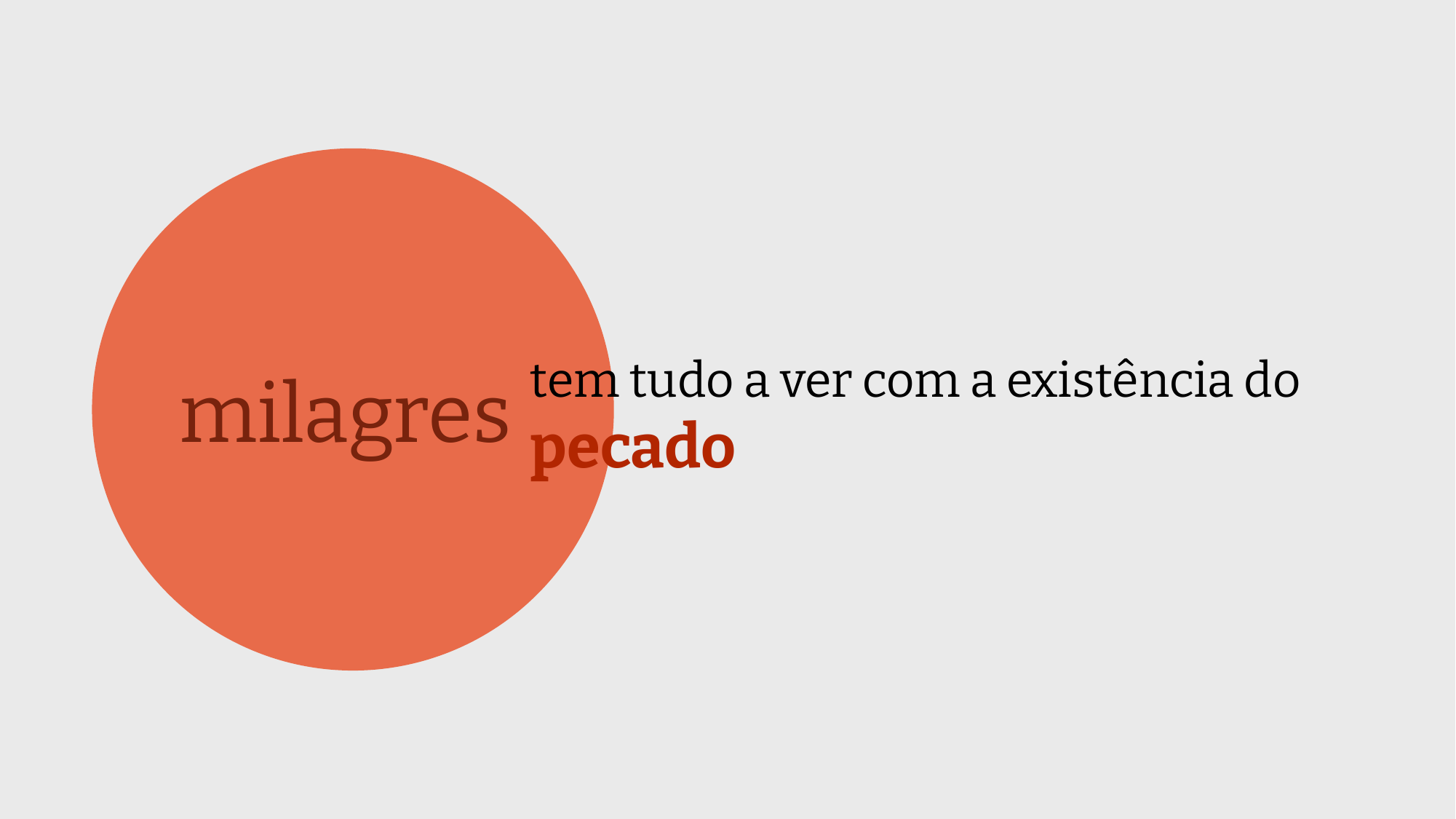

milagres
tem tudo a ver com a existência do pecado